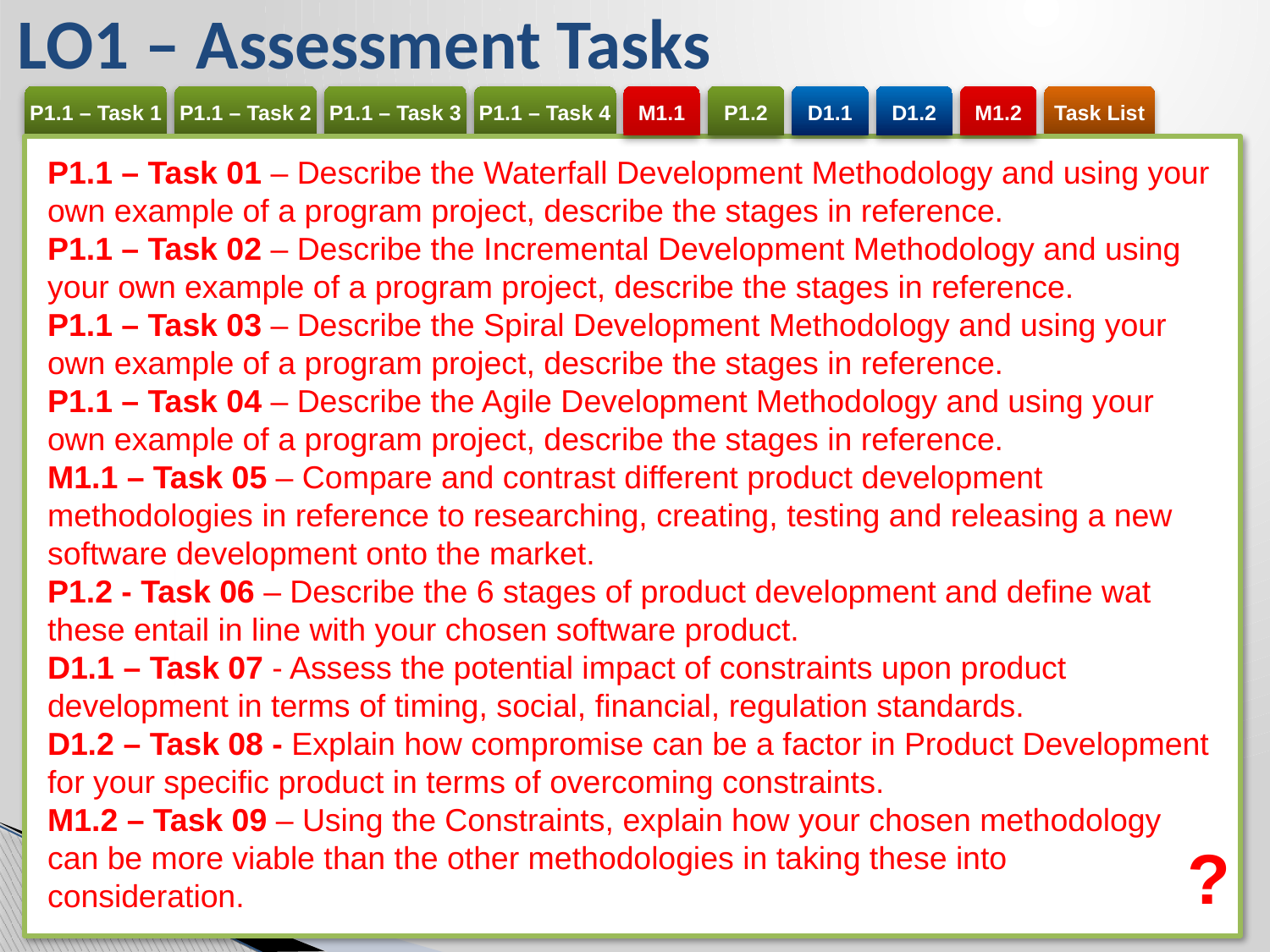

LO1 – Assessment Tasks
P1.1 – Task 01 – Describe the Waterfall Development Methodology and using your own example of a program project, describe the stages in reference.
P1.1 – Task 02 – Describe the Incremental Development Methodology and using your own example of a program project, describe the stages in reference.
P1.1 – Task 03 – Describe the Spiral Development Methodology and using your own example of a program project, describe the stages in reference.
P1.1 – Task 04 – Describe the Agile Development Methodology and using your own example of a program project, describe the stages in reference.
M1.1 – Task 05 – Compare and contrast different product development methodologies in reference to researching, creating, testing and releasing a new software development onto the market.
P1.2 - Task 06 – Describe the 6 stages of product development and define wat these entail in line with your chosen software product.
D1.1 – Task 07 - Assess the potential impact of constraints upon product development in terms of timing, social, financial, regulation standards.
D1.2 – Task 08 - Explain how compromise can be a factor in Product Development for your specific product in terms of overcoming constraints.
M1.2 – Task 09 – Using the Constraints, explain how your chosen methodology can be more viable than the other methodologies in taking these into consideration.

?